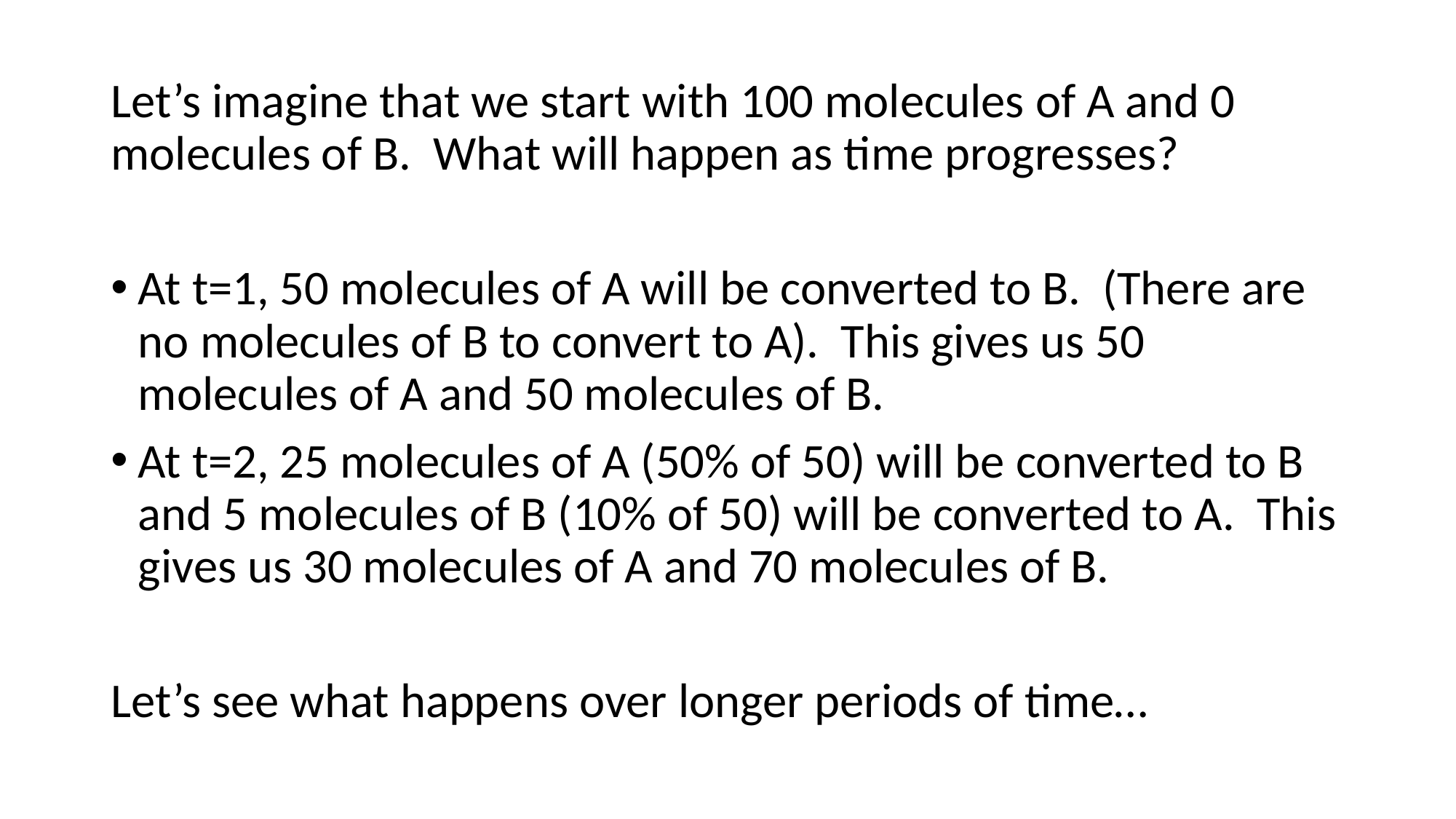

Let’s imagine that we start with 100 molecules of A and 0 molecules of B.  What will happen as time progresses?

At t=1, 50 molecules of A will be converted to B.  (There are no molecules of B to convert to A).  This gives us 50 molecules of A and 50 molecules of B.
At t=2, 25 molecules of A (50% of 50) will be converted to B and 5 molecules of B (10% of 50) will be converted to A.  This gives us 30 molecules of A and 70 molecules of B.

Let’s see what happens over longer periods of time…